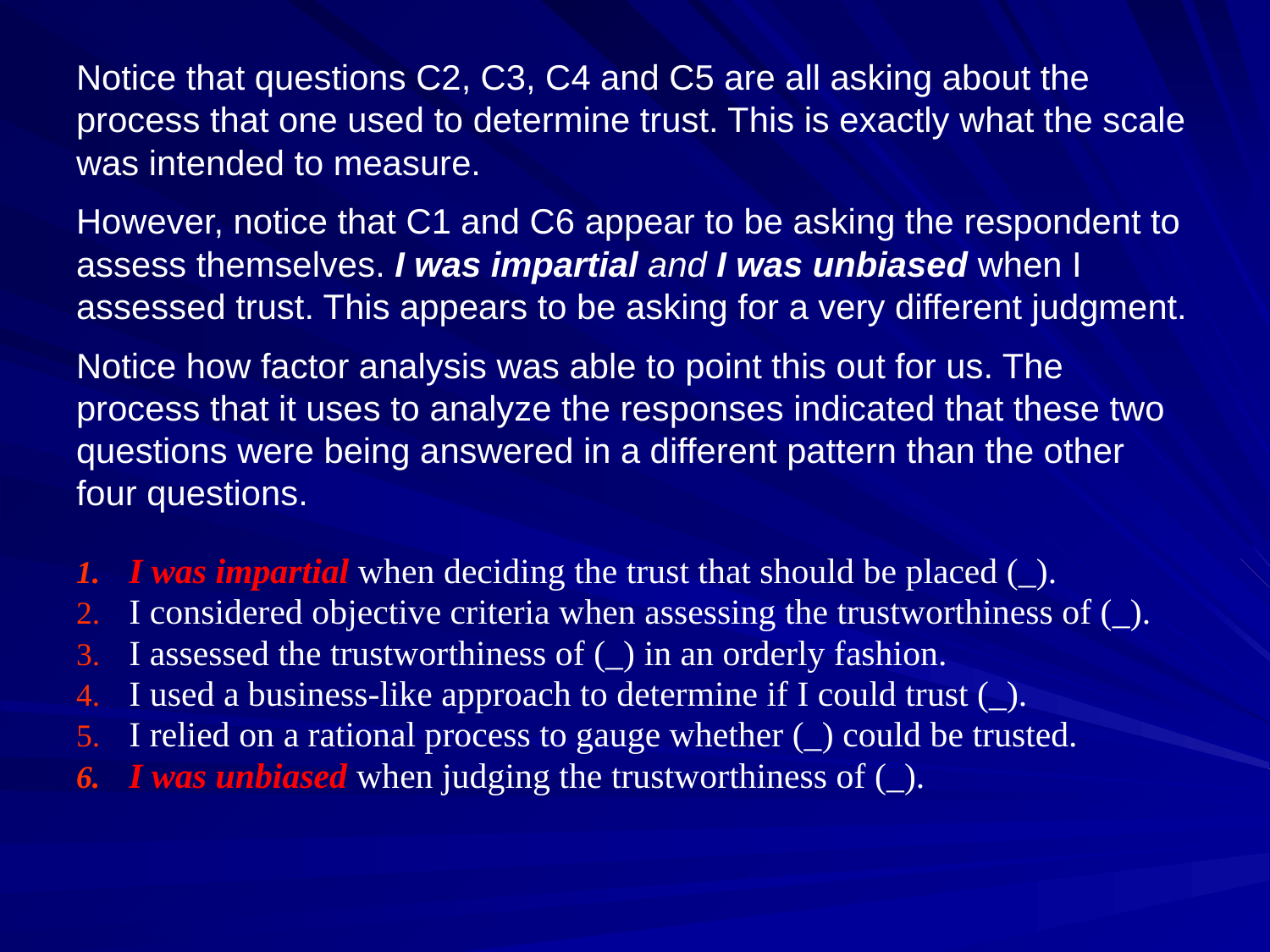

# Notice that questions C2, C3, C4 and C5 are all asking about the process that one used to determine trust. This is exactly what the scale was intended to measure. However, notice that C1 and C6 appear to be asking the respondent to assess themselves. I was impartial and I was unbiased when I assessed trust. This appears to be asking for a very different judgment. Notice how factor analysis was able to point this out for us. The process that it uses to analyze the responses indicated that these two questions were being answered in a different pattern than the other four questions.
I was impartial when deciding the trust that should be placed (_).
I considered objective criteria when assessing the trustworthiness of (_).
I assessed the trustworthiness of (_) in an orderly fashion.
I used a business-like approach to determine if I could trust (_).
I relied on a rational process to gauge whether (_) could be trusted.
I was unbiased when judging the trustworthiness of (_).